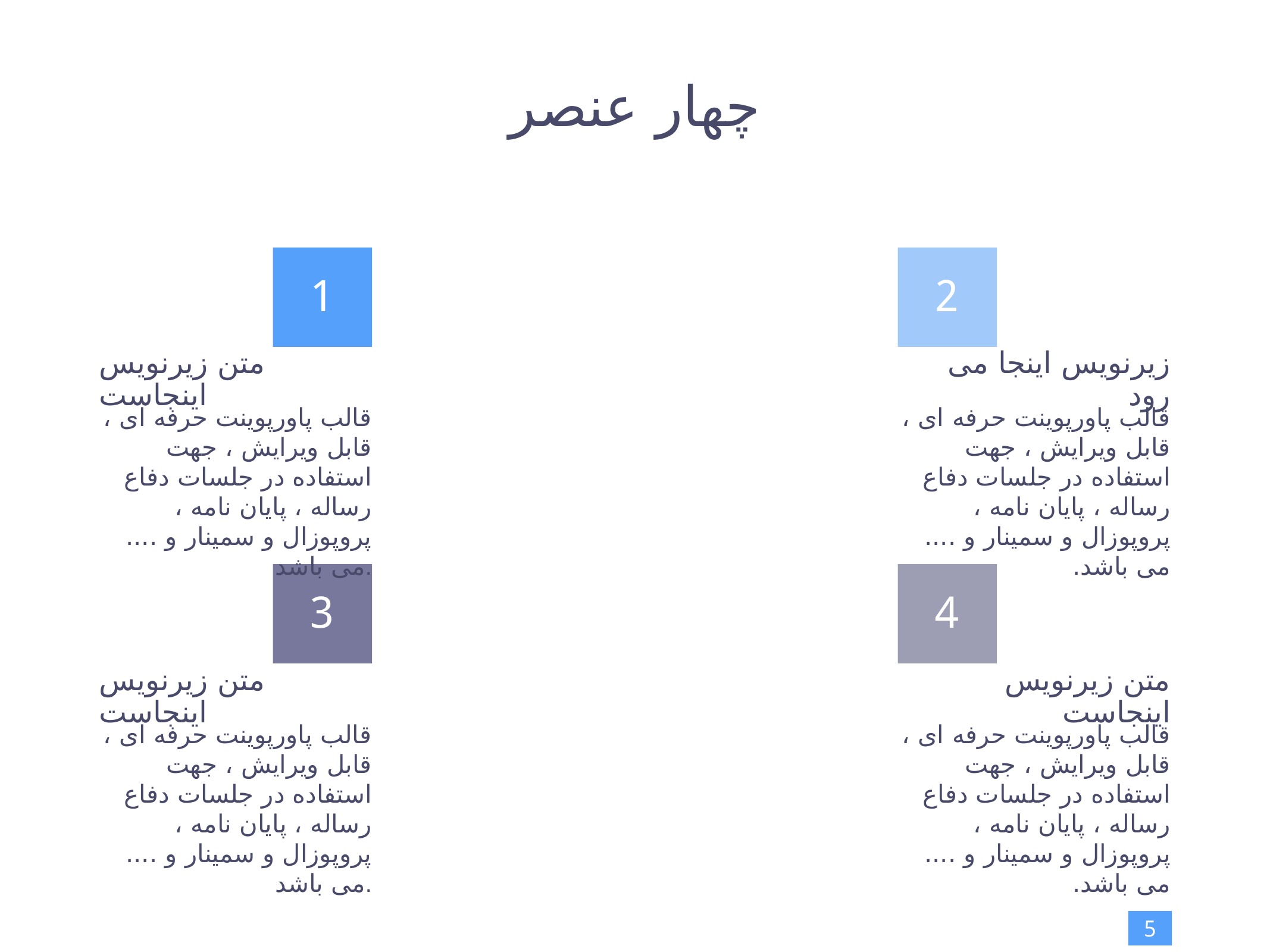

# چهار عنصر
1
2

متن زیرنویس اینجاست
زیرنویس اینجا می رود

قالب پاورپوينت حرفه ای ، قابل ویرایش ، جهت استفاده در جلسات دفاع رساله ، پایان نامه ، پروپوزال و سمینار و .... می باشد.
قالب پاورپوينت حرفه ای ، قابل ویرایش ، جهت استفاده در جلسات دفاع رساله ، پایان نامه ، پروپوزال و سمینار و .... می باشد.

3
4
متن زیرنویس اینجاست
متن زیرنویس اینجاست
قالب پاورپوينت حرفه ای ، قابل ویرایش ، جهت استفاده در جلسات دفاع رساله ، پایان نامه ، پروپوزال و سمینار و .... می باشد.
قالب پاورپوينت حرفه ای ، قابل ویرایش ، جهت استفاده در جلسات دفاع رساله ، پایان نامه ، پروپوزال و سمینار و .... می باشد.
5